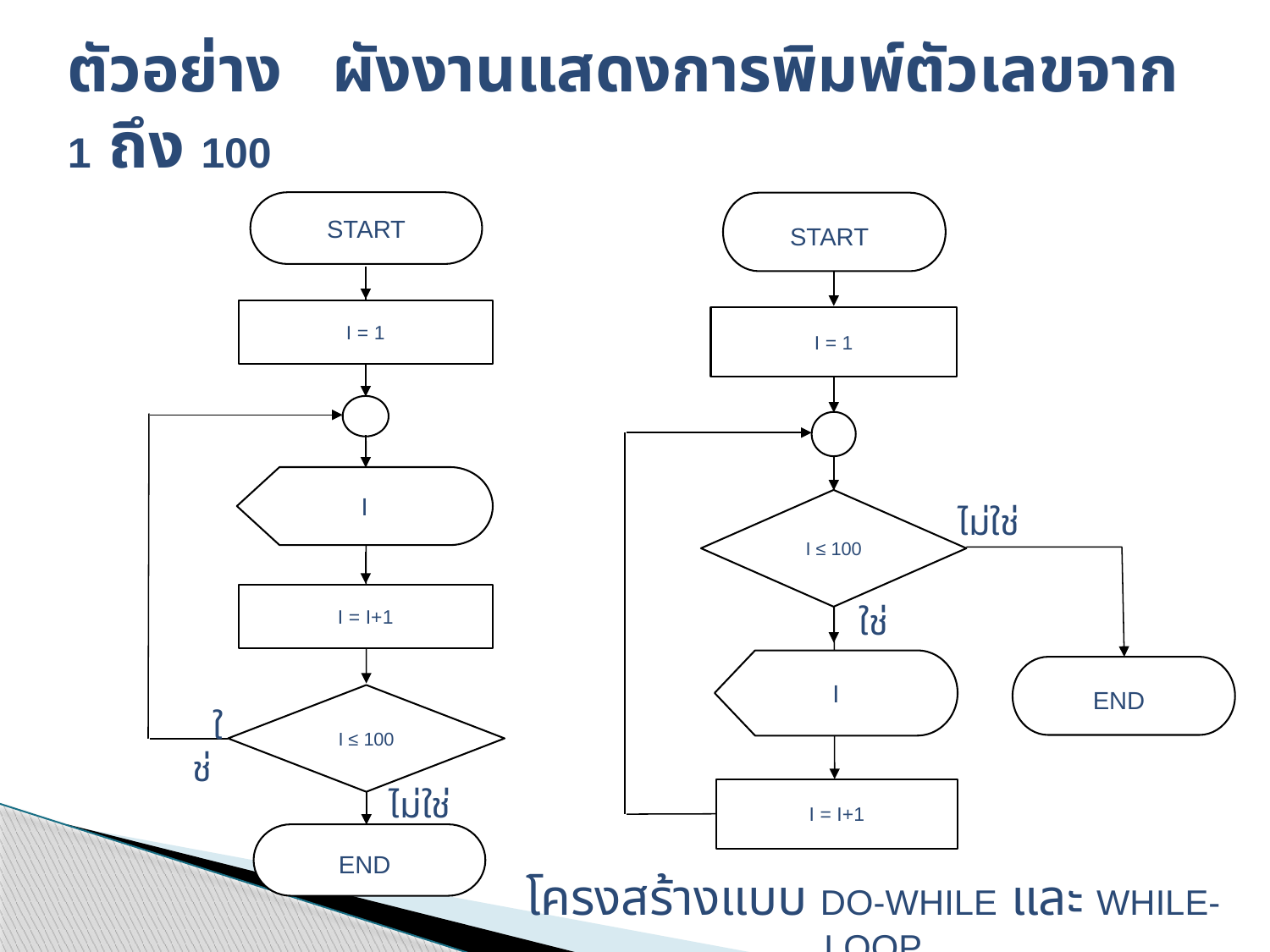

# ตัวอย่าง   ผังงานแสดงการพิมพ์ตัวเลขจาก 1 ถึง 100
START
I = 1

I
I = I+1
I ≤ 100
ใช่
ไม่ใช่
END
START
I = 1

I ≤ 100
ไม่ใช่
ใช่
I
END
I = I+1
โครงสร้างแบบ DO-WHILE และ WHILE-LOOP